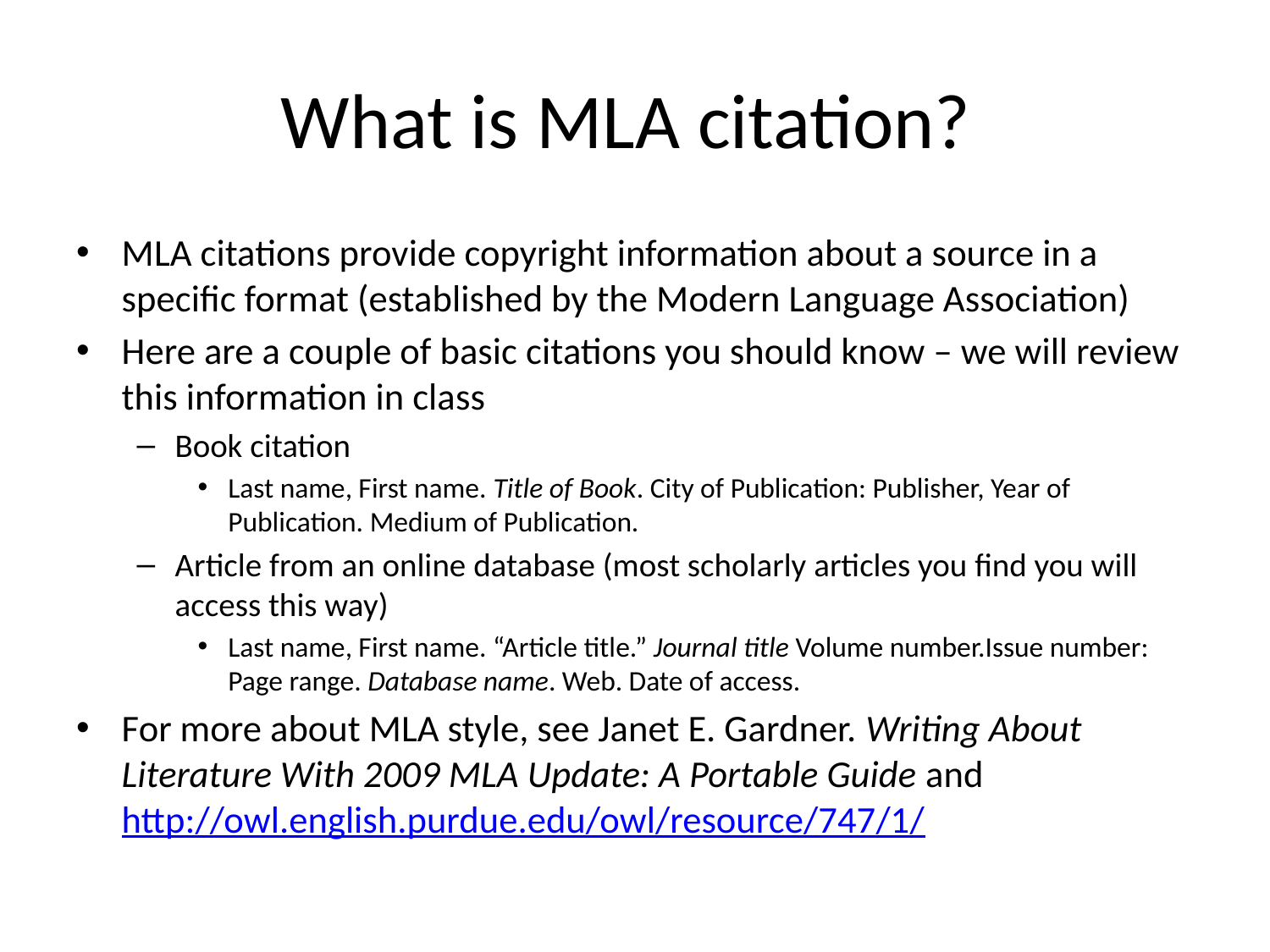

# What is MLA citation?
MLA citations provide copyright information about a source in a specific format (established by the Modern Language Association)
Here are a couple of basic citations you should know – we will review this information in class
Book citation
Last name, First name. Title of Book. City of Publication: Publisher, Year of Publication. Medium of Publication.
Article from an online database (most scholarly articles you find you will access this way)
Last name, First name. “Article title.” Journal title Volume number.Issue number: Page range. Database name. Web. Date of access.
For more about MLA style, see Janet E. Gardner. Writing About Literature With 2009 MLA Update: A Portable Guide and http://owl.english.purdue.edu/owl/resource/747/1/